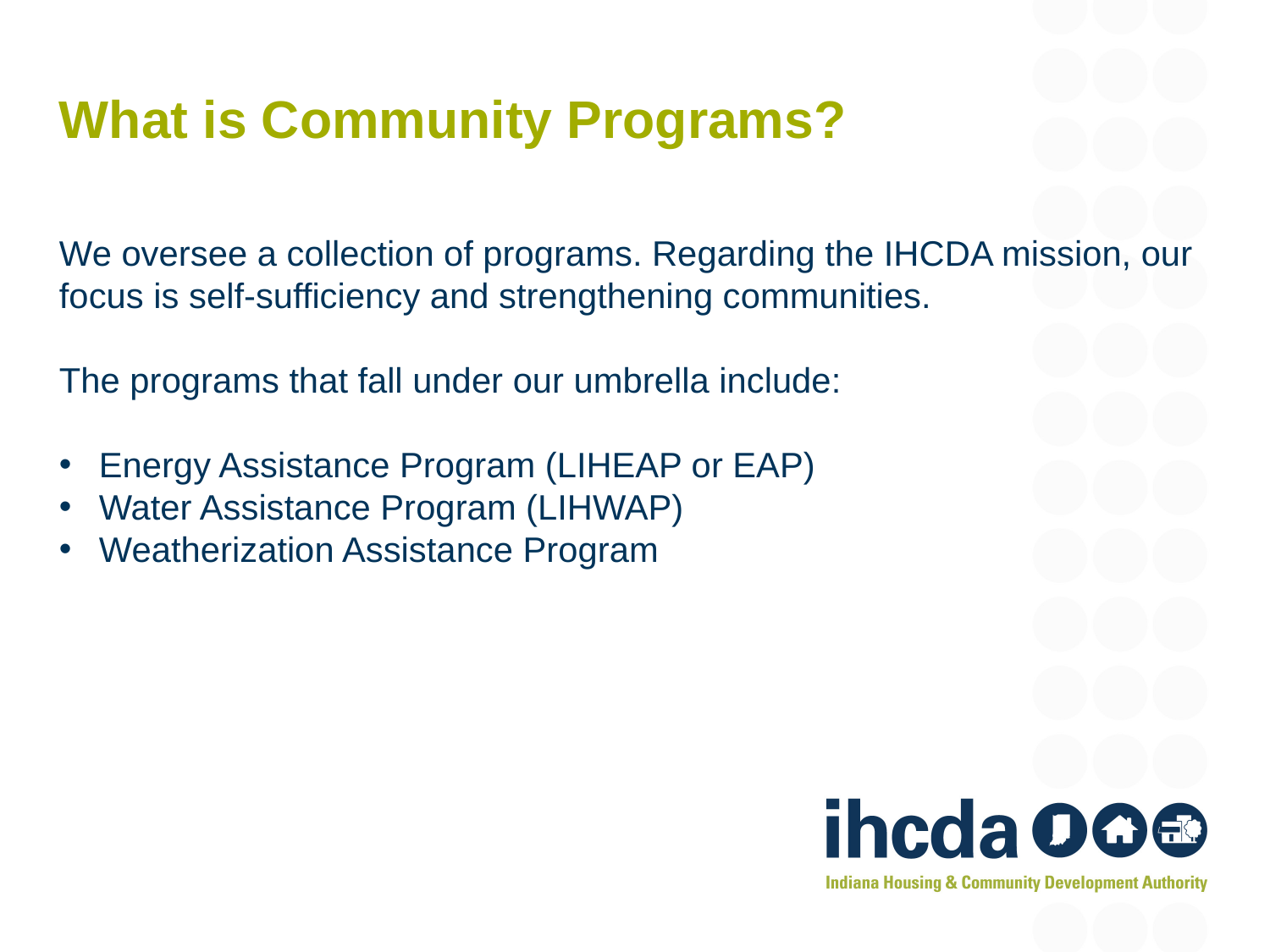

# What is Community Programs?

We oversee a collection of programs. Regarding the IHCDA mission, our focus is self-sufficiency and strengthening communities.

The programs that fall under our umbrella include:

Energy Assistance Program (LIHEAP or EAP)
Water Assistance Program (LIHWAP)
Weatherization Assistance Program